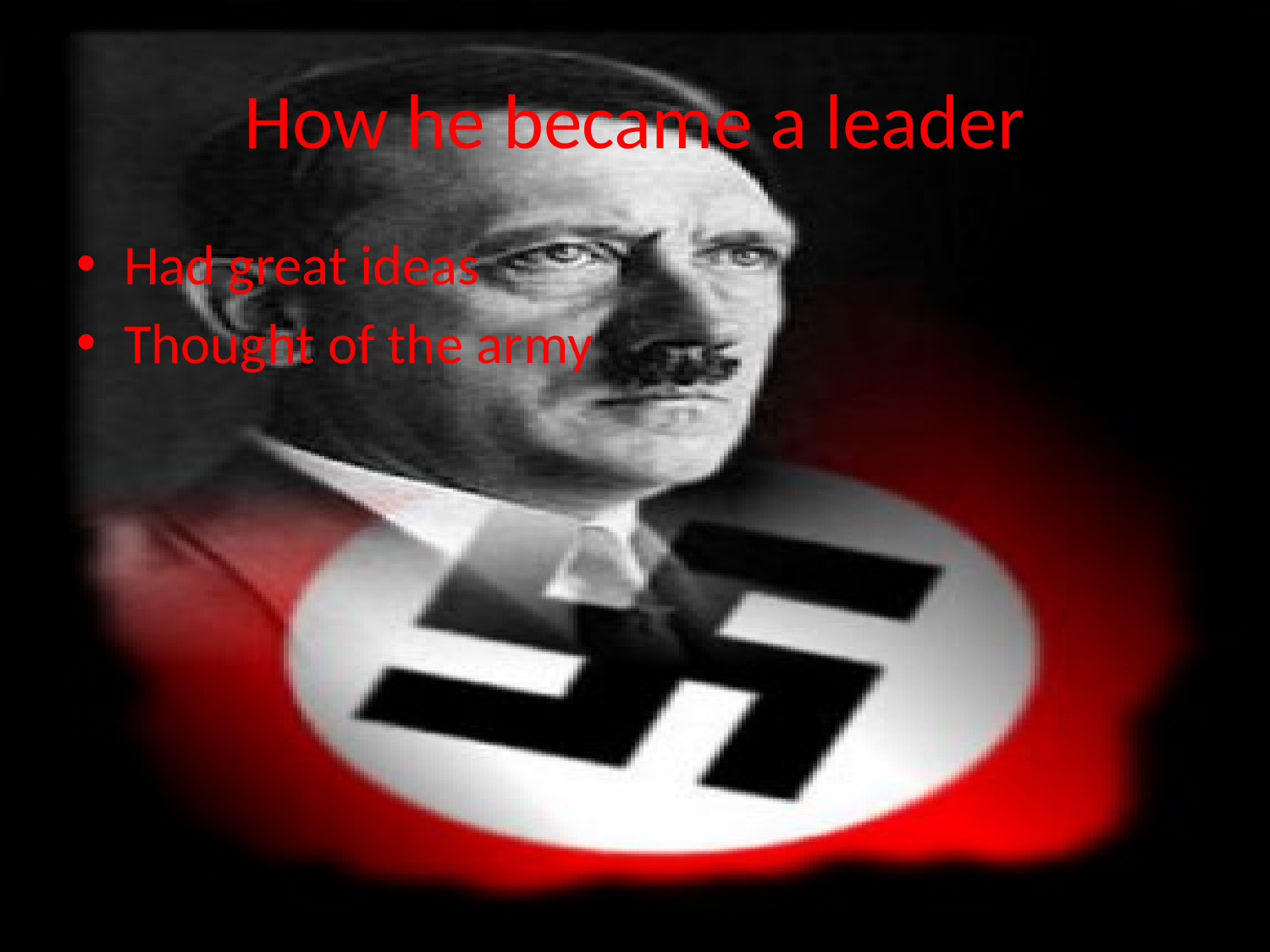

# How he became a leader
Had great ideas
Thought of the army